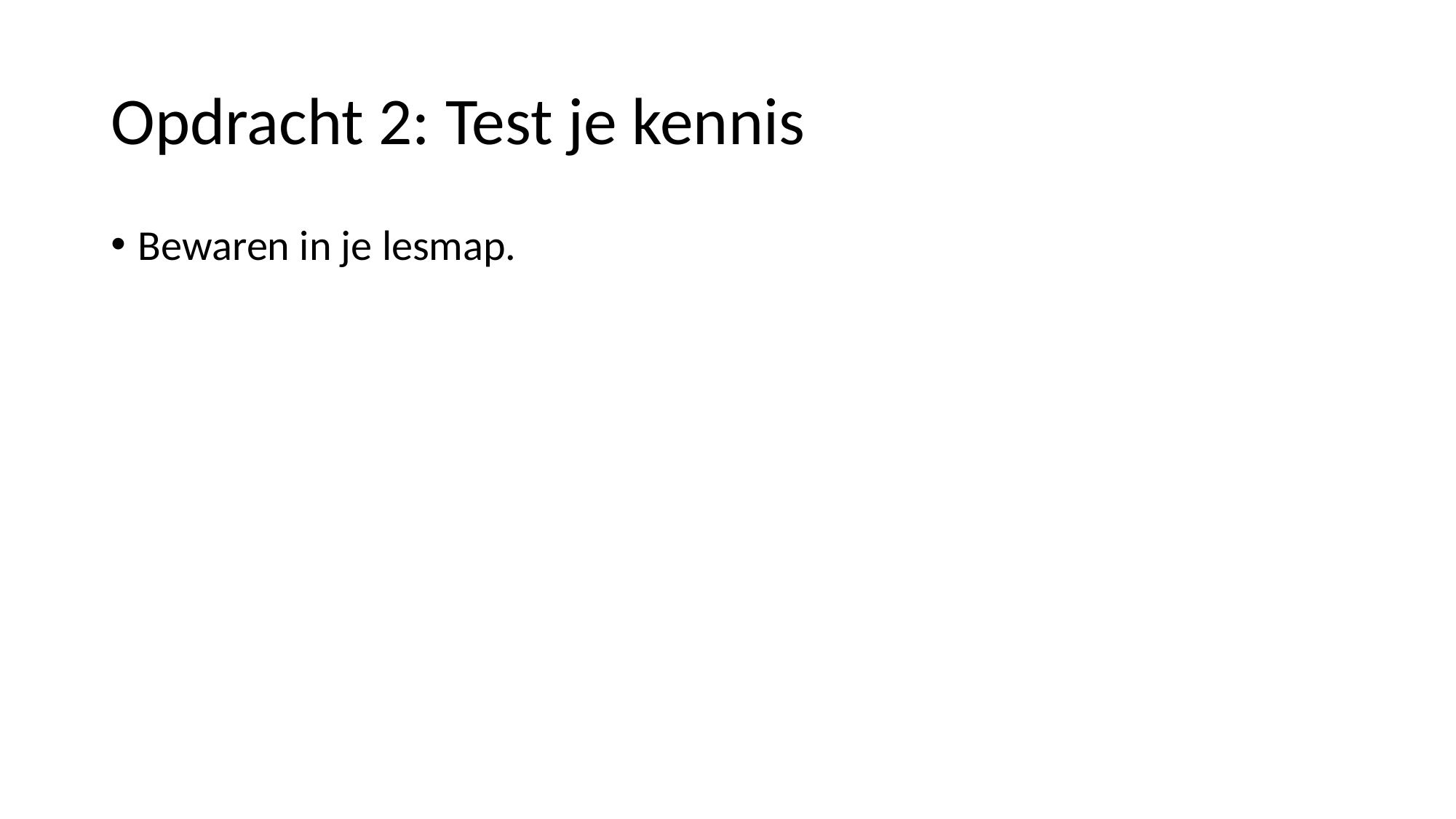

# Opdracht 2: Test je kennis
Bewaren in je lesmap.